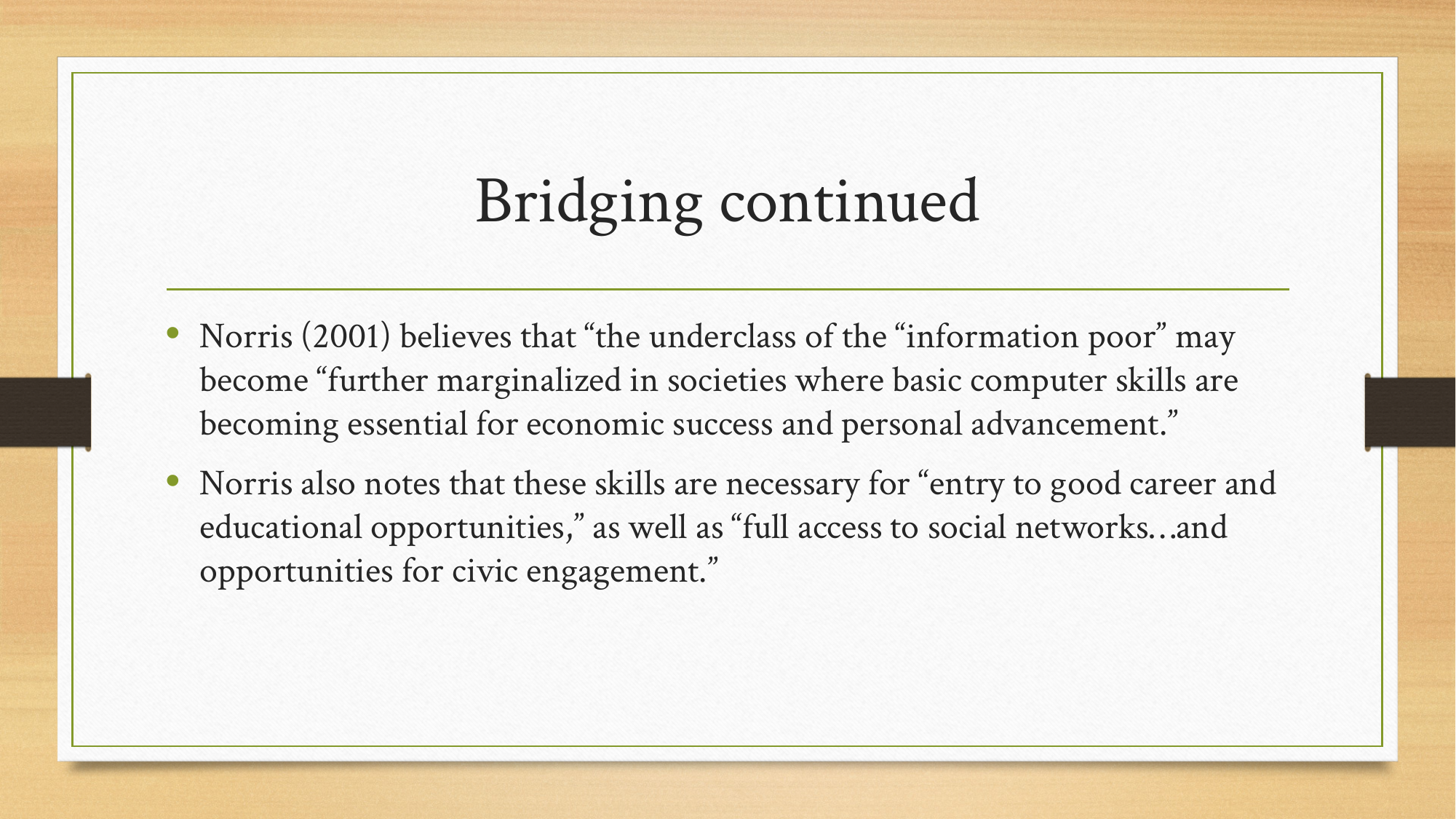

# Bridging continued
Norris (2001) believes that “the underclass of the “information poor” may become “further marginalized in societies where basic computer skills are becoming essential for economic success and personal advancement.”
Norris also notes that these skills are necessary for “entry to good career and educational opportunities,” as well as “full access to social networks…and opportunities for civic engagement.”